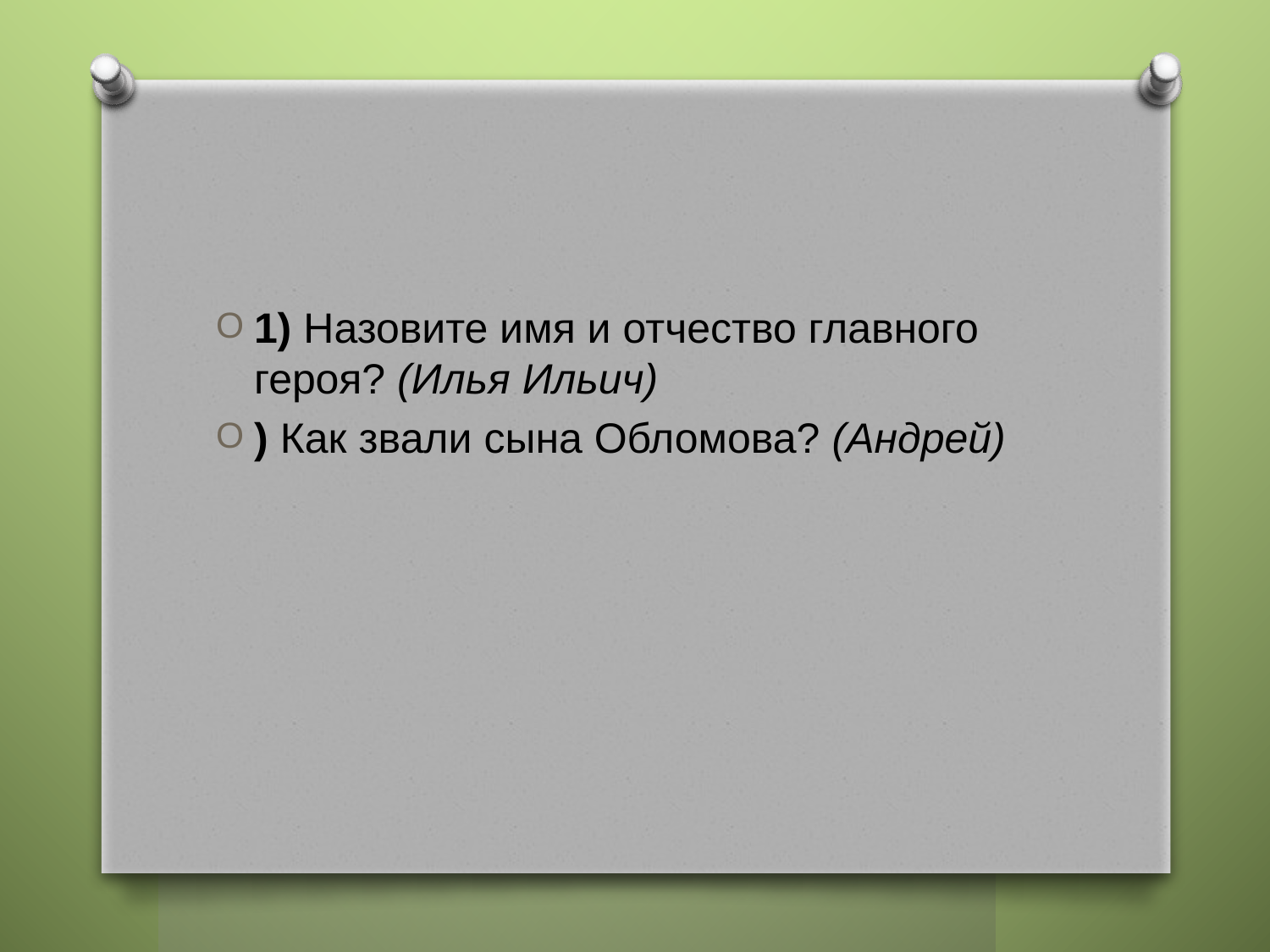

#
1) Назовите имя и отчество главного героя? (Илья Ильич)
) Как звали сына Обломова? (Андрей)